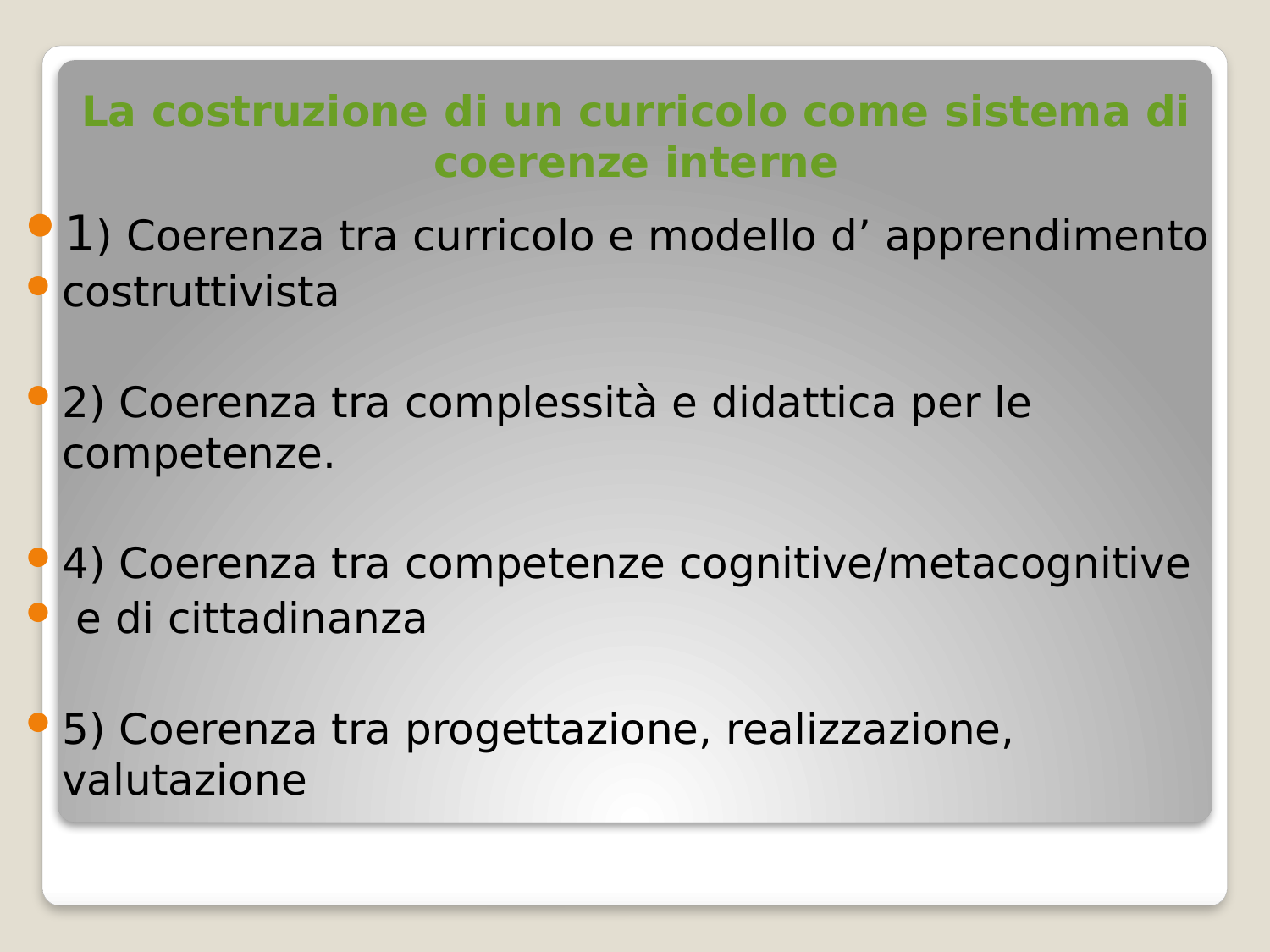

# La costruzione di un curricolo come sistema di coerenze interne
1) Coerenza tra curricolo e modello d’ apprendimento
costruttivista

2) Coerenza tra complessità e didattica per le competenze.

4) Coerenza tra competenze cognitive/metacognitive
 e di cittadinanza

5) Coerenza tra progettazione, realizzazione, valutazione